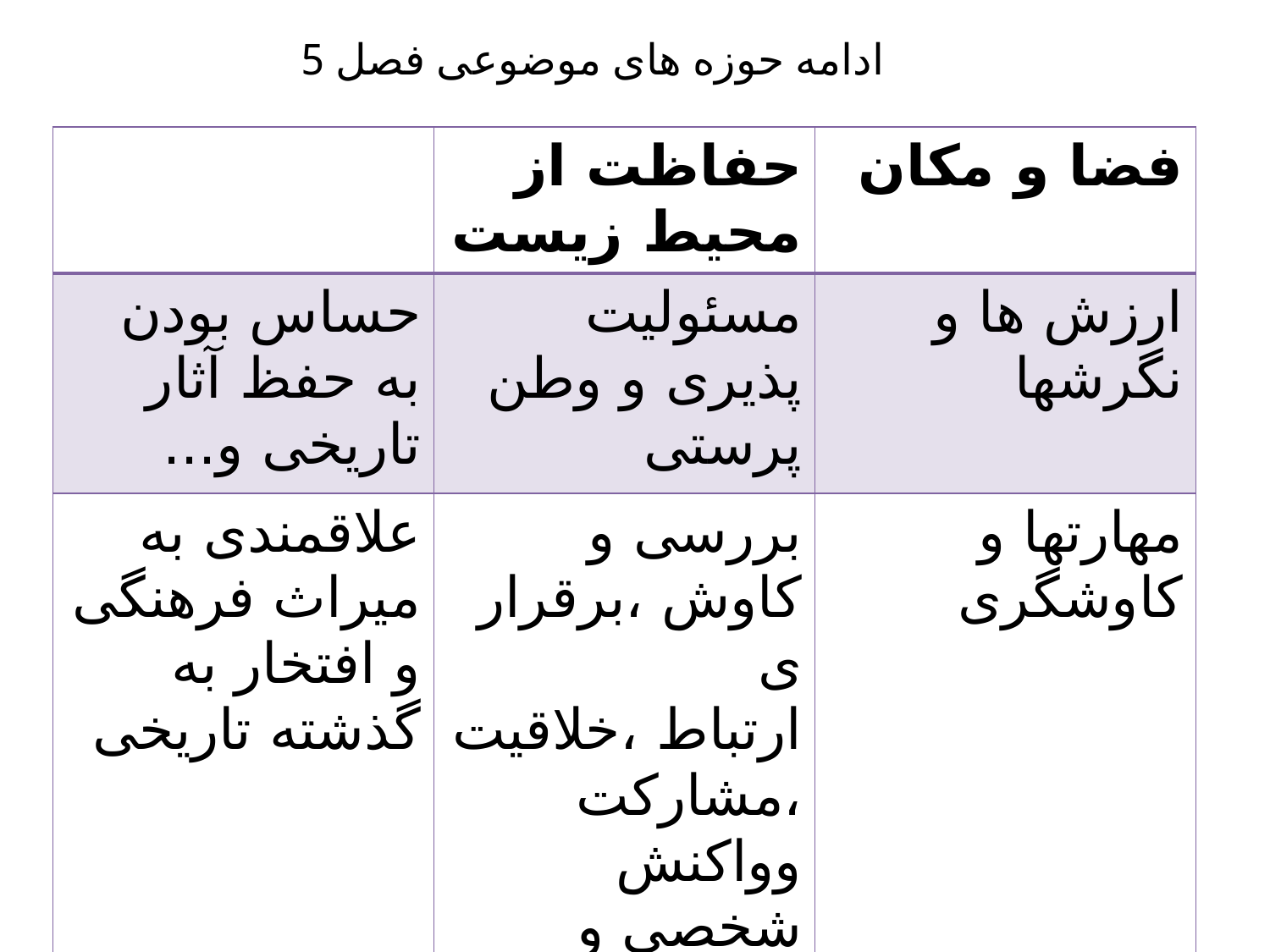

# ادامه حوزه های موضوعی فصل 5
|  | حفاظت از محیط زیست | فضا و مکان |
| --- | --- | --- |
| حساس بودن به حفظ آثار تاریخی و... | مسئولیت پذیری و وطن پرستی | ارزش ها و نگرشها |
| علاقمندی به میراث فرهنگی و افتخار به گذشته تاریخی | بررسی و کاوش ،برقراری ارتباط ،خلاقیت ،مشارکت وواکنش شخصی و اظهار نظر | مهارتها و کاوشگری |